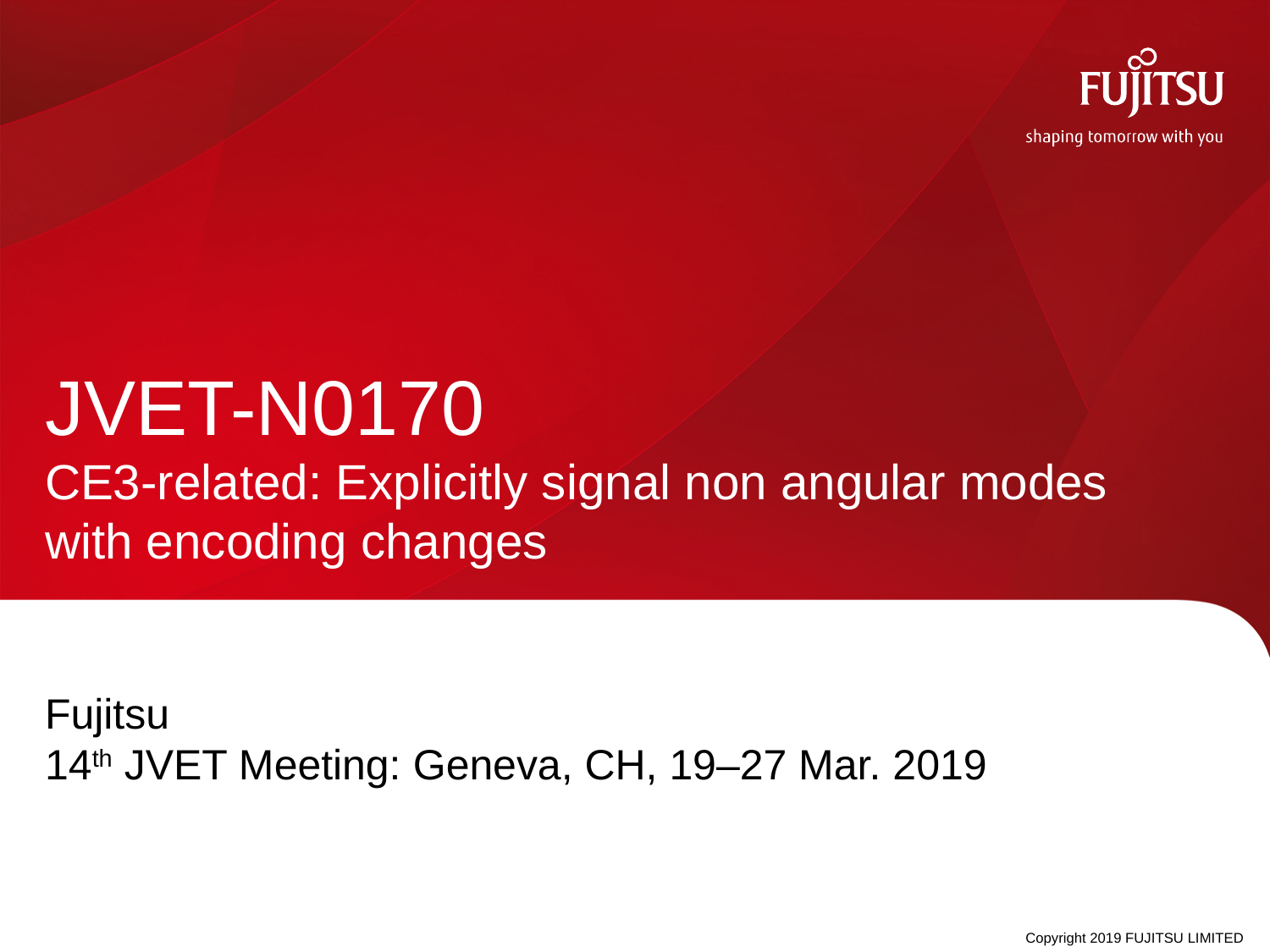

# JVET-N0170 CE3-related: Explicitly signal non angular modes with encoding changes

Fujitsu
14th JVET Meeting: Geneva, CH, 19–27 Mar. 2019
Copyright 2019 FUJITSU LIMITED